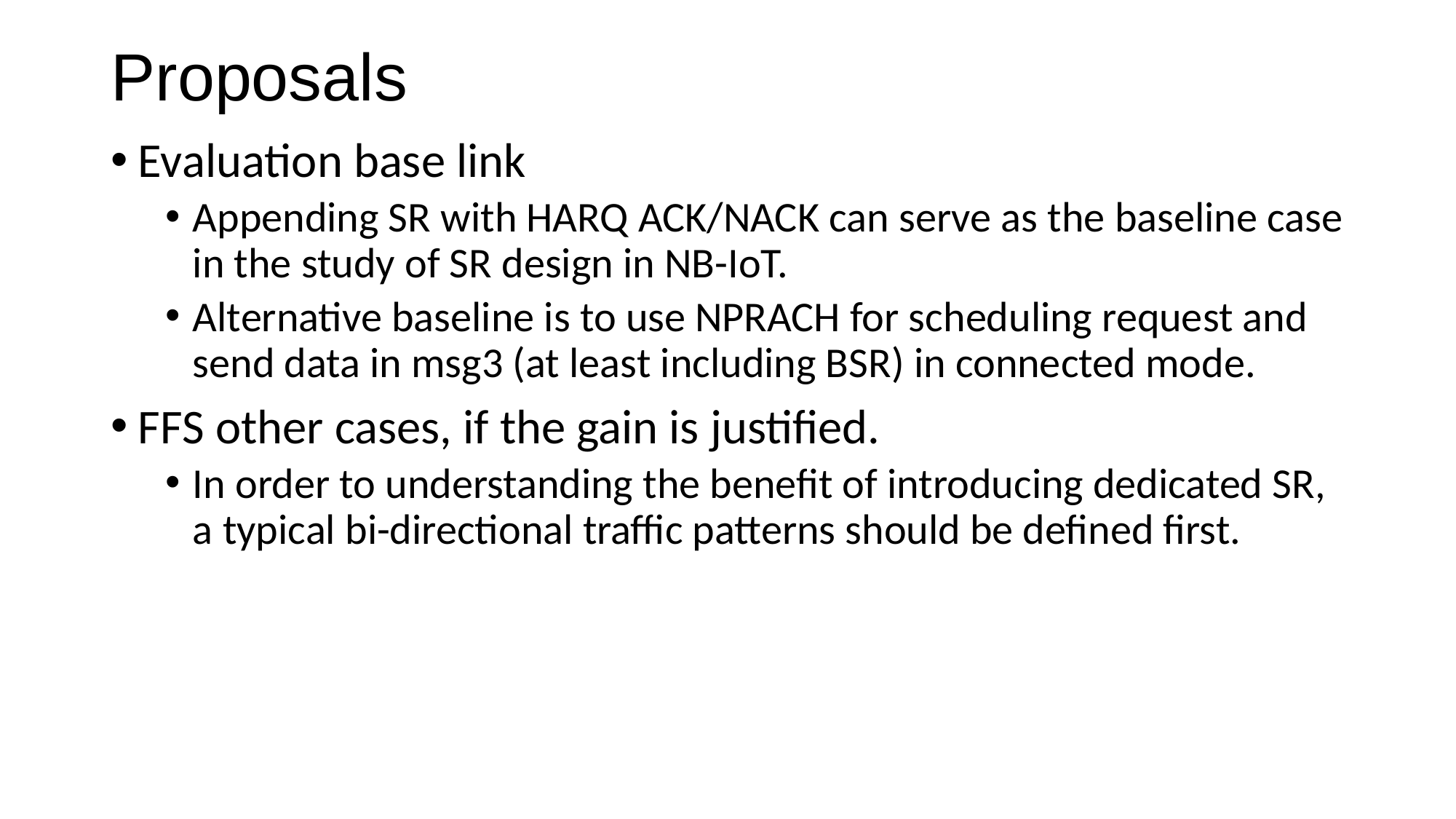

# Proposals
Evaluation base link
Appending SR with HARQ ACK/NACK can serve as the baseline case in the study of SR design in NB-IoT.
Alternative baseline is to use NPRACH for scheduling request and send data in msg3 (at least including BSR) in connected mode.
FFS other cases, if the gain is justified.
In order to understanding the benefit of introducing dedicated SR, a typical bi-directional traffic patterns should be defined first.